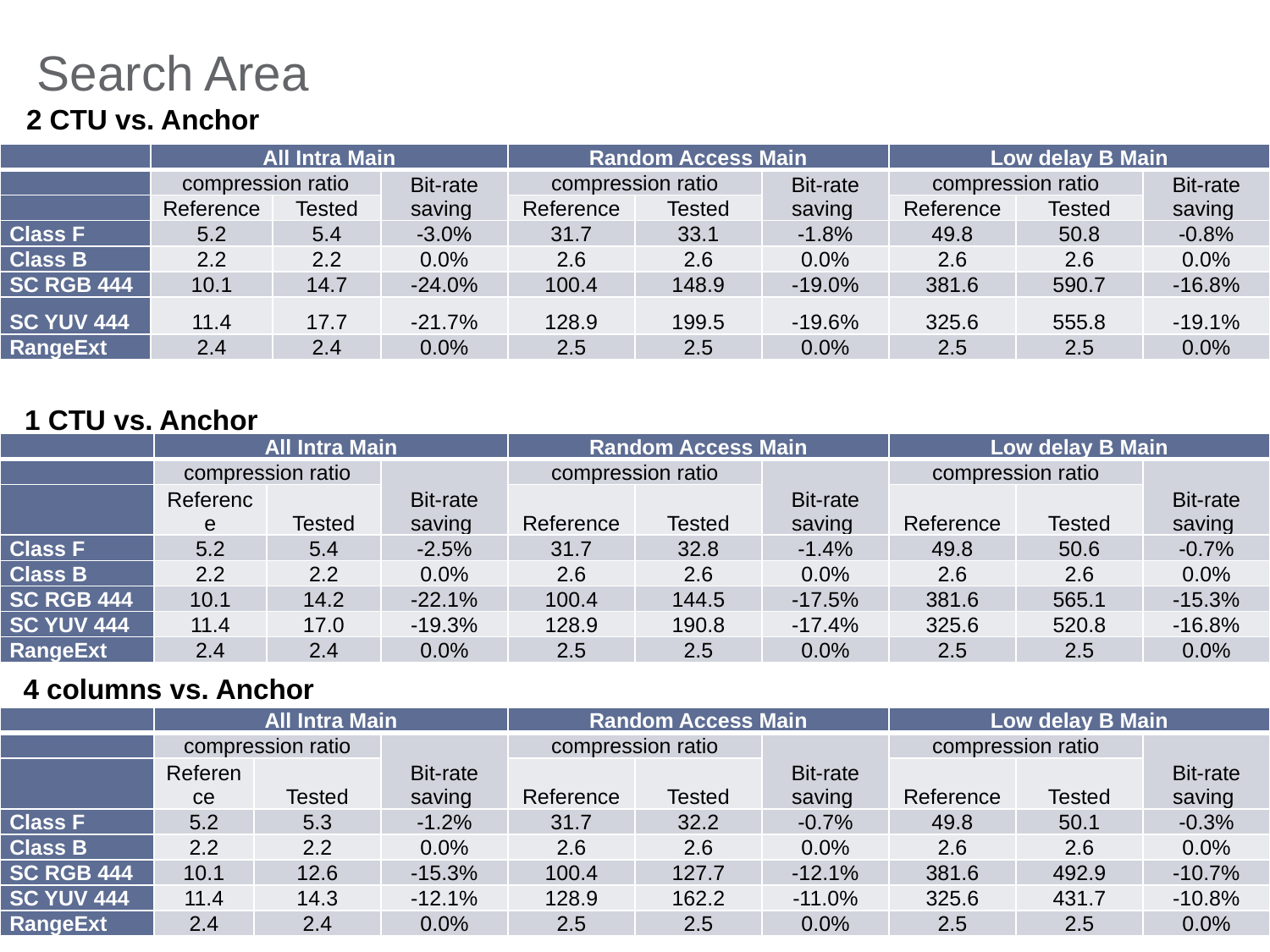

# Search Area
2 CTU vs. Anchor

|  | All Intra Main |  |  | Random Access Main |  |  | Low delay B Main |  |  |
| --- | --- | --- | --- | --- | --- | --- | --- | --- | --- |
|  | compression ratio |  | Bit-rate saving | compression ratio |  | Bit-rate saving | compression ratio |  | Bit-rate saving |
|  | Reference | Tested |  | Reference | Tested |  | Reference | Tested |  |
| Class F | 5.2 | 5.4 | -3.0% | 31.7 | 33.1 | -1.8% | 49.8 | 50.8 | -0.8% |
| Class B | 2.2 | 2.2 | 0.0% | 2.6 | 2.6 | 0.0% | 2.6 | 2.6 | 0.0% |
| SC RGB 444 | 10.1 | 14.7 | -24.0% | 100.4 | 148.9 | -19.0% | 381.6 | 590.7 | -16.8% |
| SC YUV 444 | 11.4 | 17.7 | -21.7% | 128.9 | 199.5 | -19.6% | 325.6 | 555.8 | -19.1% |
| RangeExt | 2.4 | 2.4 | 0.0% | 2.5 | 2.5 | 0.0% | 2.5 | 2.5 | 0.0% |
1 CTU vs. Anchor

|  | All Intra Main |  |  | Random Access Main |  |  | Low delay B Main |  |  |
| --- | --- | --- | --- | --- | --- | --- | --- | --- | --- |
|  | compression ratio |  | Bit-rate saving | compression ratio |  | Bit-rate saving | compression ratio |  | Bit-rate saving |
|  | Reference | Tested |  | Reference | Tested |  | Reference | Tested |  |
| Class F | 5.2 | 5.4 | -2.5% | 31.7 | 32.8 | -1.4% | 49.8 | 50.6 | -0.7% |
| Class B | 2.2 | 2.2 | 0.0% | 2.6 | 2.6 | 0.0% | 2.6 | 2.6 | 0.0% |
| SC RGB 444 | 10.1 | 14.2 | -22.1% | 100.4 | 144.5 | -17.5% | 381.6 | 565.1 | -15.3% |
| SC YUV 444 | 11.4 | 17.0 | -19.3% | 128.9 | 190.8 | -17.4% | 325.6 | 520.8 | -16.8% |
| RangeExt | 2.4 | 2.4 | 0.0% | 2.5 | 2.5 | 0.0% | 2.5 | 2.5 | 0.0% |
4 columns vs. Anchor

|  | All Intra Main |  |  | Random Access Main |  |  | Low delay B Main |  |  |
| --- | --- | --- | --- | --- | --- | --- | --- | --- | --- |
|  | compression ratio |  | Bit-rate saving | compression ratio |  | Bit-rate saving | compression ratio |  | Bit-rate saving |
|  | Reference | Tested |  | Reference | Tested |  | Reference | Tested |  |
| Class F | 5.2 | 5.3 | -1.2% | 31.7 | 32.2 | -0.7% | 49.8 | 50.1 | -0.3% |
| Class B | 2.2 | 2.2 | 0.0% | 2.6 | 2.6 | 0.0% | 2.6 | 2.6 | 0.0% |
| SC RGB 444 | 10.1 | 12.6 | -15.3% | 100.4 | 127.7 | -12.1% | 381.6 | 492.9 | -10.7% |
| SC YUV 444 | 11.4 | 14.3 | -12.1% | 128.9 | 162.2 | -11.0% | 325.6 | 431.7 | -10.8% |
| RangeExt | 2.4 | 2.4 | 0.0% | 2.5 | 2.5 | 0.0% | 2.5 | 2.5 | 0.0% |